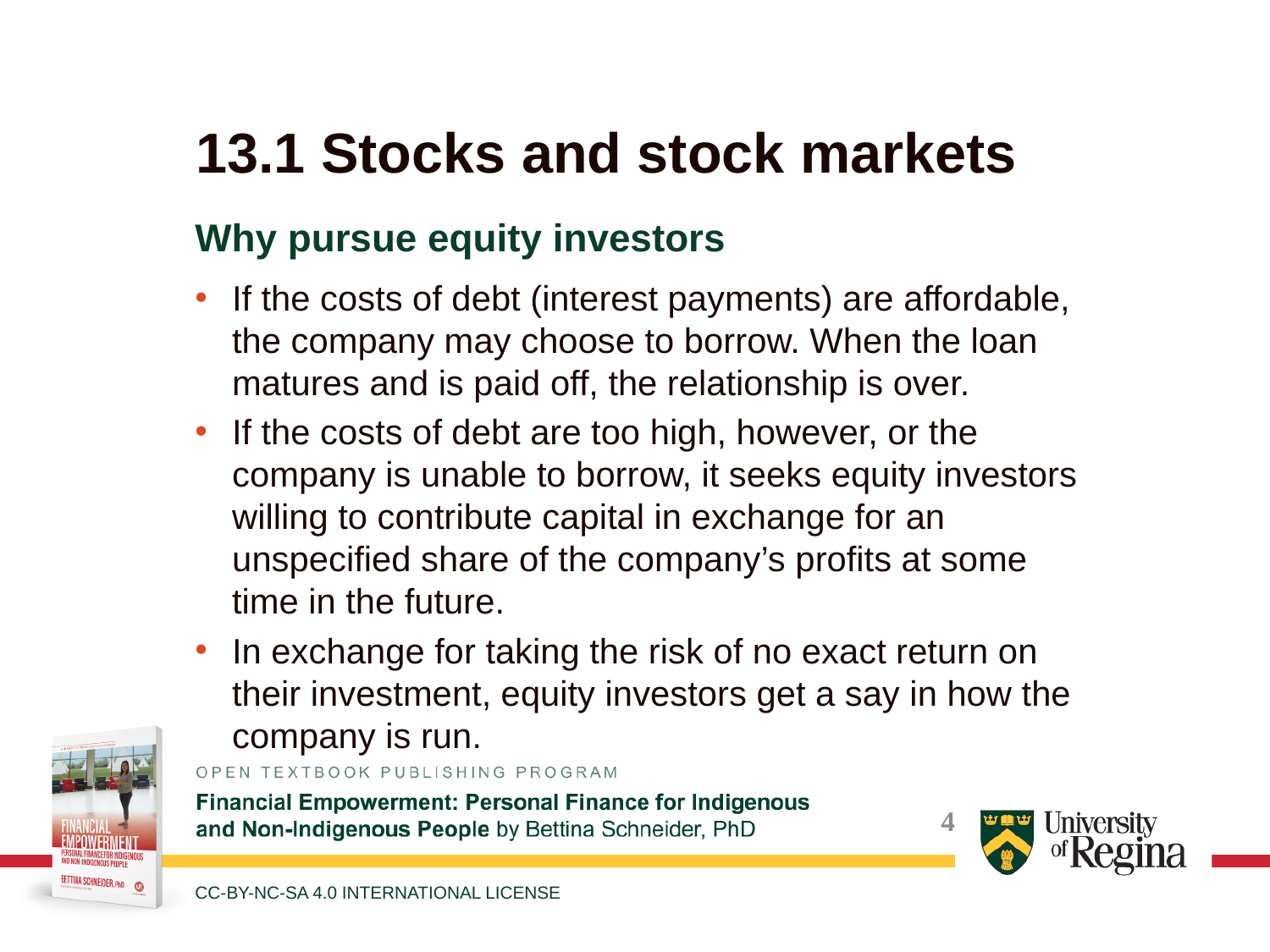

# 13.1 Stocks and stock markets
Why pursue equity investors
If the costs of debt (interest payments) are affordable, the company may choose to borrow. When the loan matures and is paid off, the relationship is over.
If the costs of debt are too high, however, or the company is unable to borrow, it seeks equity investors willing to contribute capital in exchange for an unspecified share of the company’s profits at some time in the future.
In exchange for taking the risk of no exact return on their investment, equity investors get a say in how the company is run.

CC-BY-NC-SA 4.0 INTERNATIONAL LICENSE